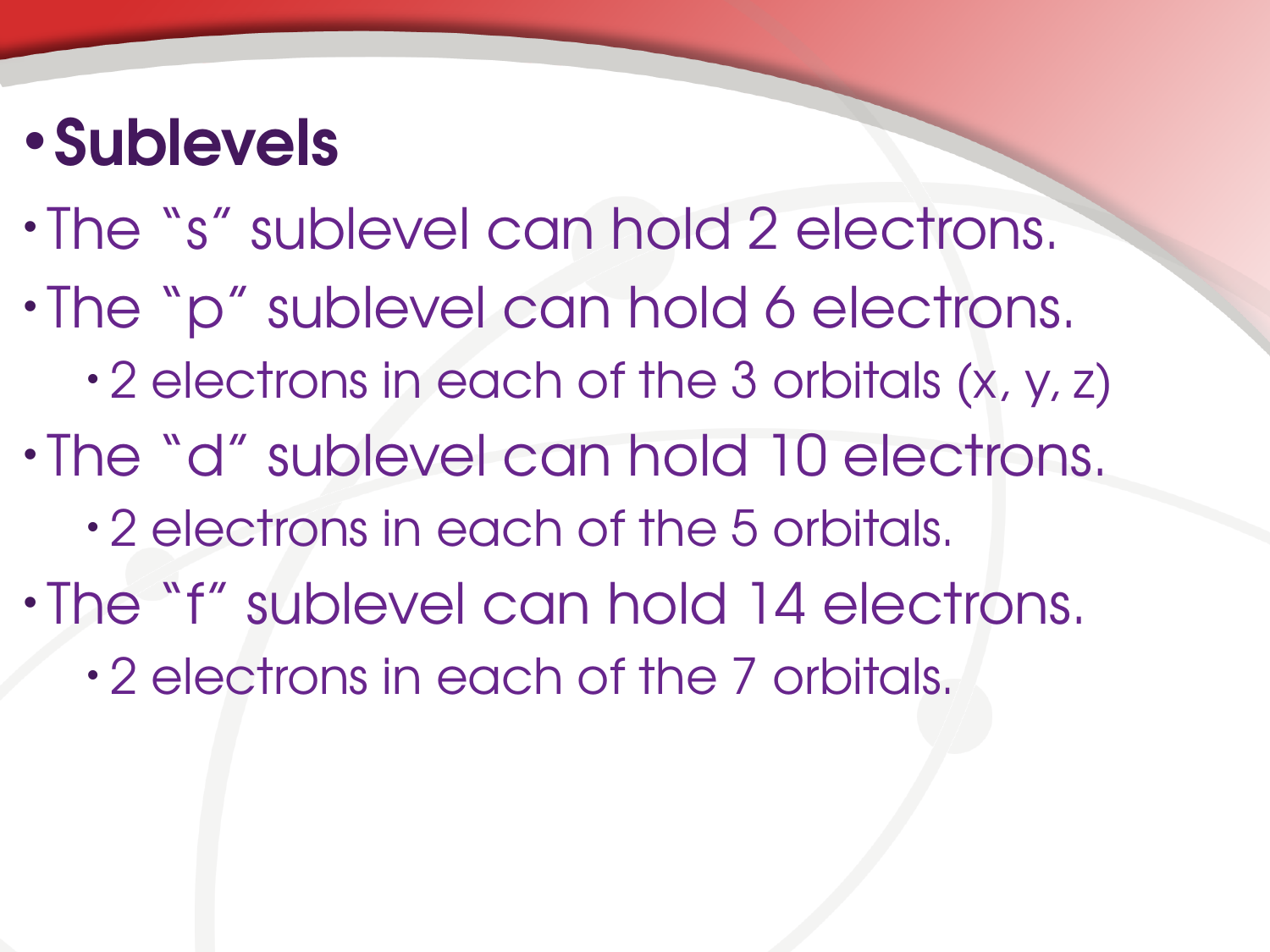

# Sublevels
The “s” sublevel can hold 2 electrons.
The “p” sublevel can hold 6 electrons.
2 electrons in each of the 3 orbitals (x, y, z)
The “d” sublevel can hold 10 electrons.
2 electrons in each of the 5 orbitals.
The “f” sublevel can hold 14 electrons.
2 electrons in each of the 7 orbitals.